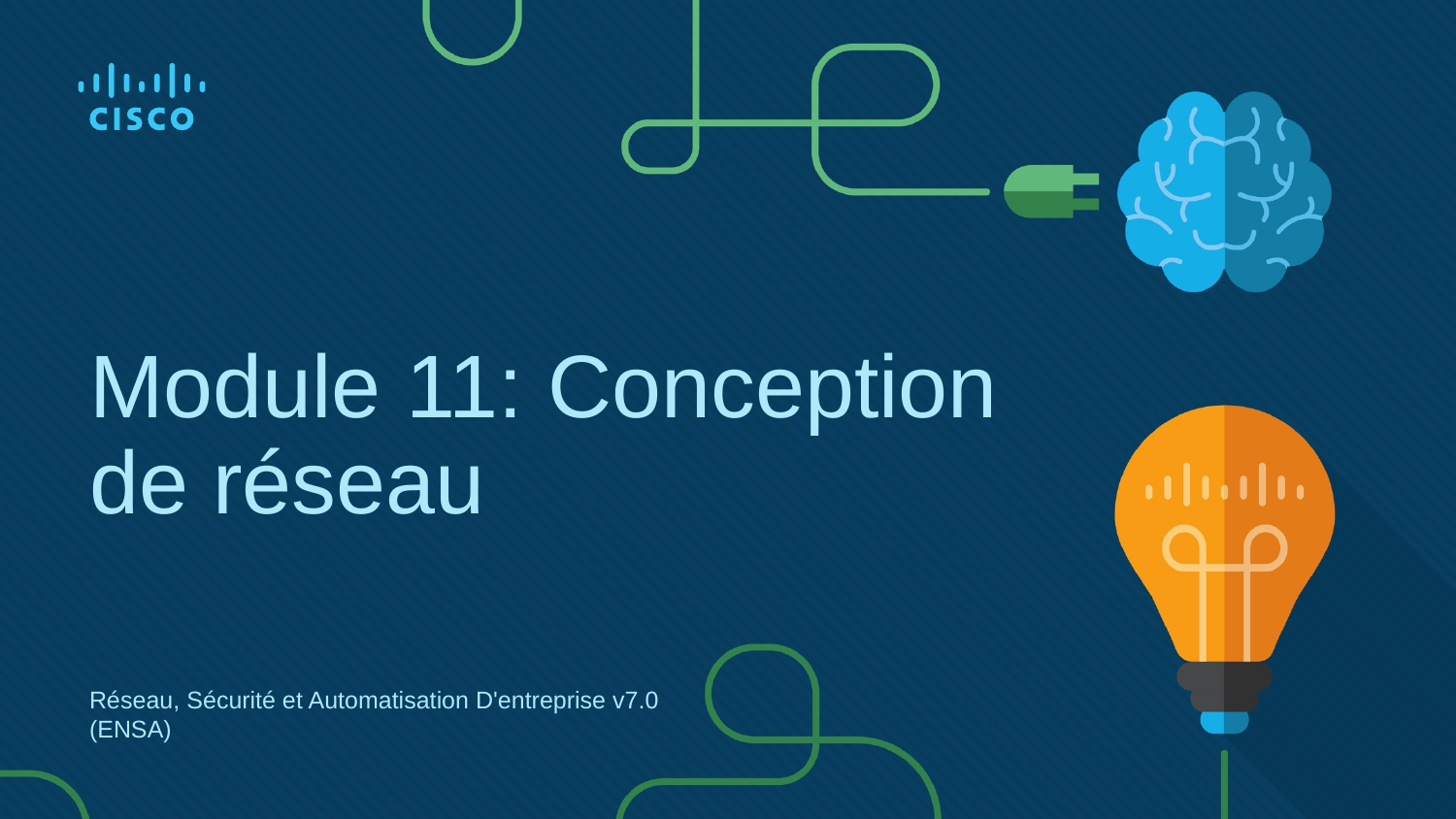

# Module 11: Conception de réseau
Réseau, Sécurité et Automatisation D'entreprise v7.0 (ENSA)